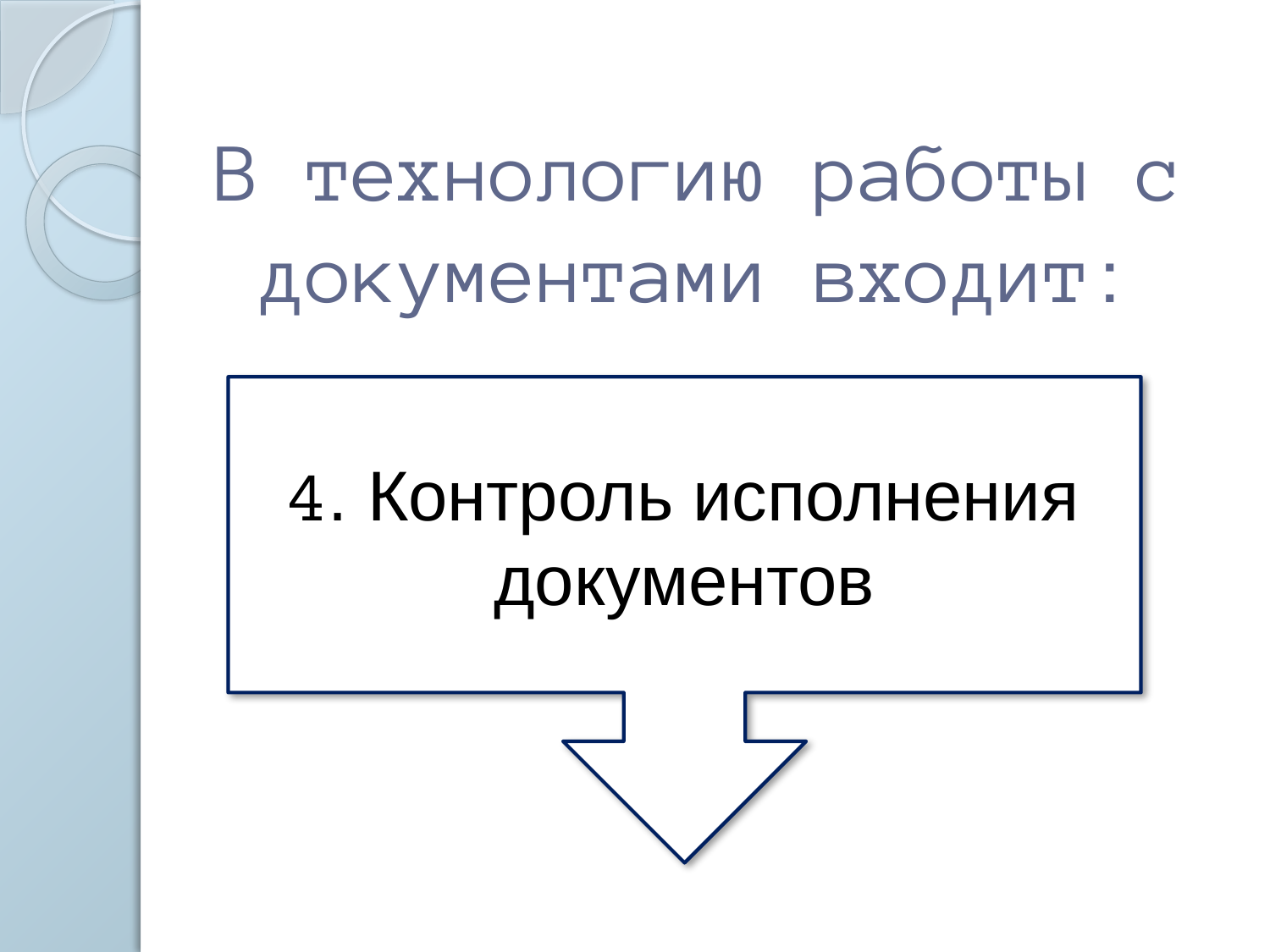

# В технологию работы с документами входит:
4. Контроль исполнения документов